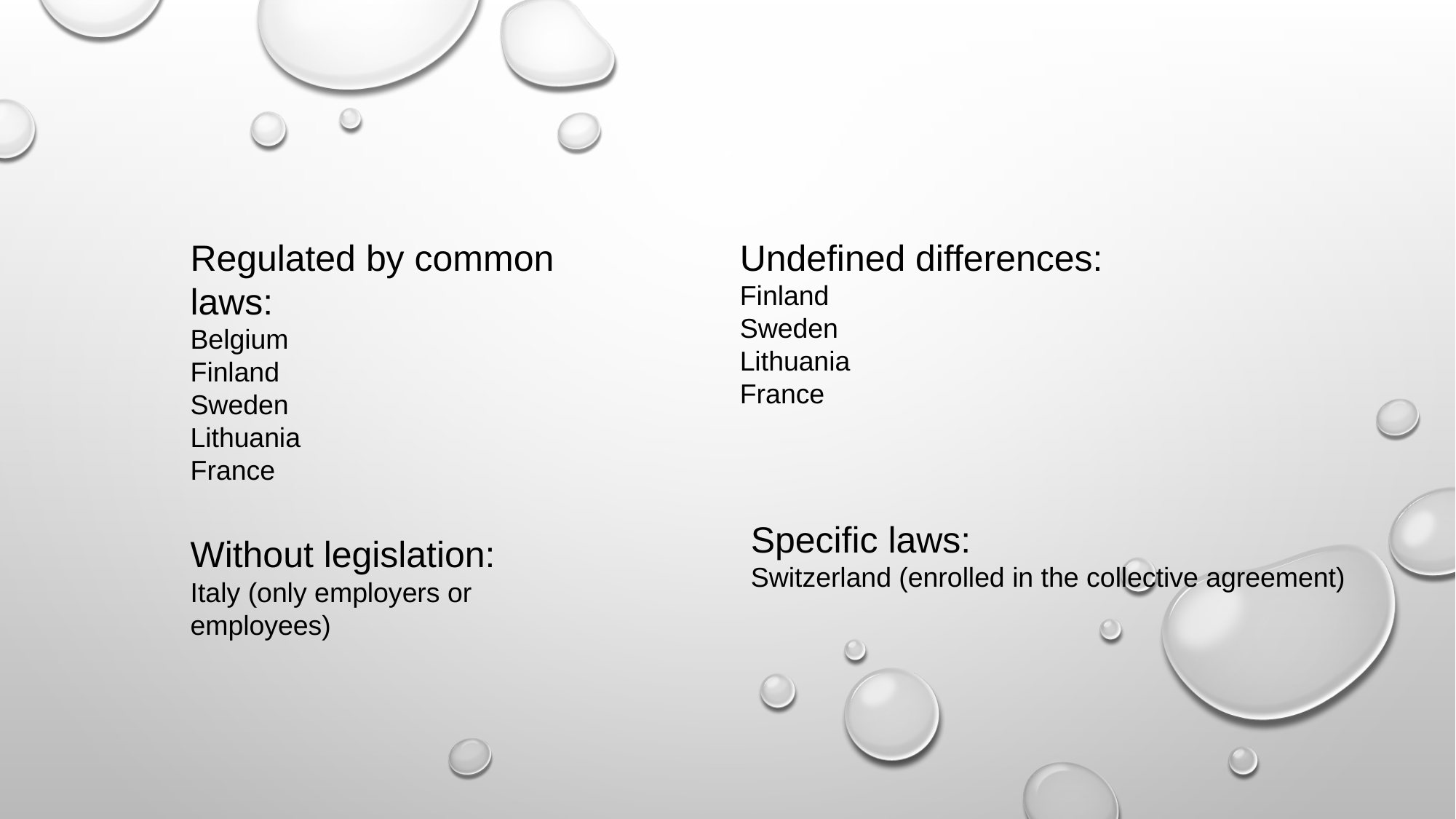

Undefined differences:
Finland
Sweden
Lithuania
France

Regulated by common laws:
Belgium
Finland
Sweden
Lithuania
France
Specific laws:
Switzerland (enrolled in the collective agreement)
Without legislation:
Italy (only employers or employees)